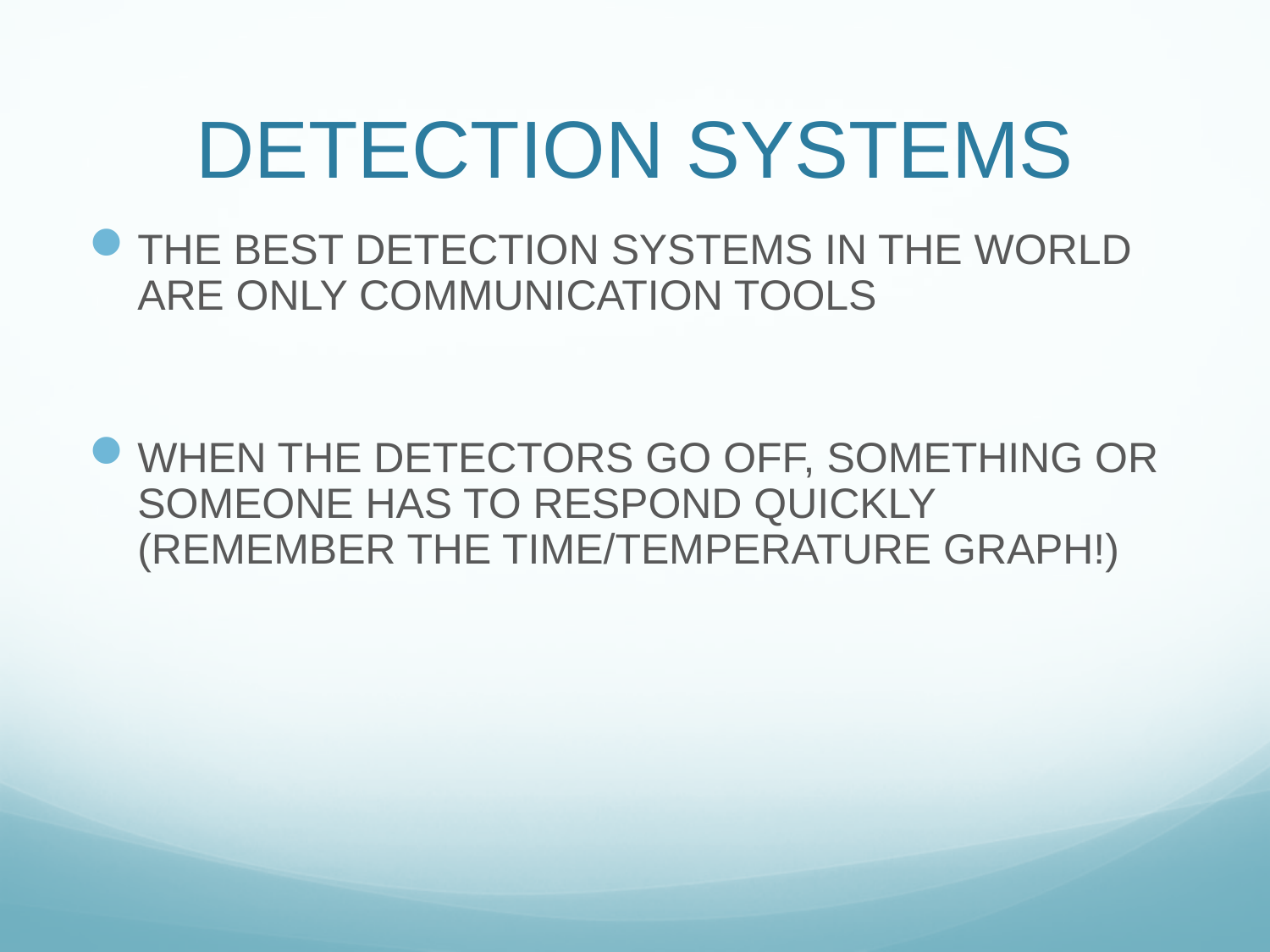

# DETECTION SYSTEMS
THE BEST DETECTION SYSTEMS IN THE WORLD ARE ONLY COMMUNICATION TOOLS

WHEN THE DETECTORS GO OFF, SOMETHING OR SOMEONE HAS TO RESPOND QUICKLY (REMEMBER THE TIME/TEMPERATURE GRAPH!)